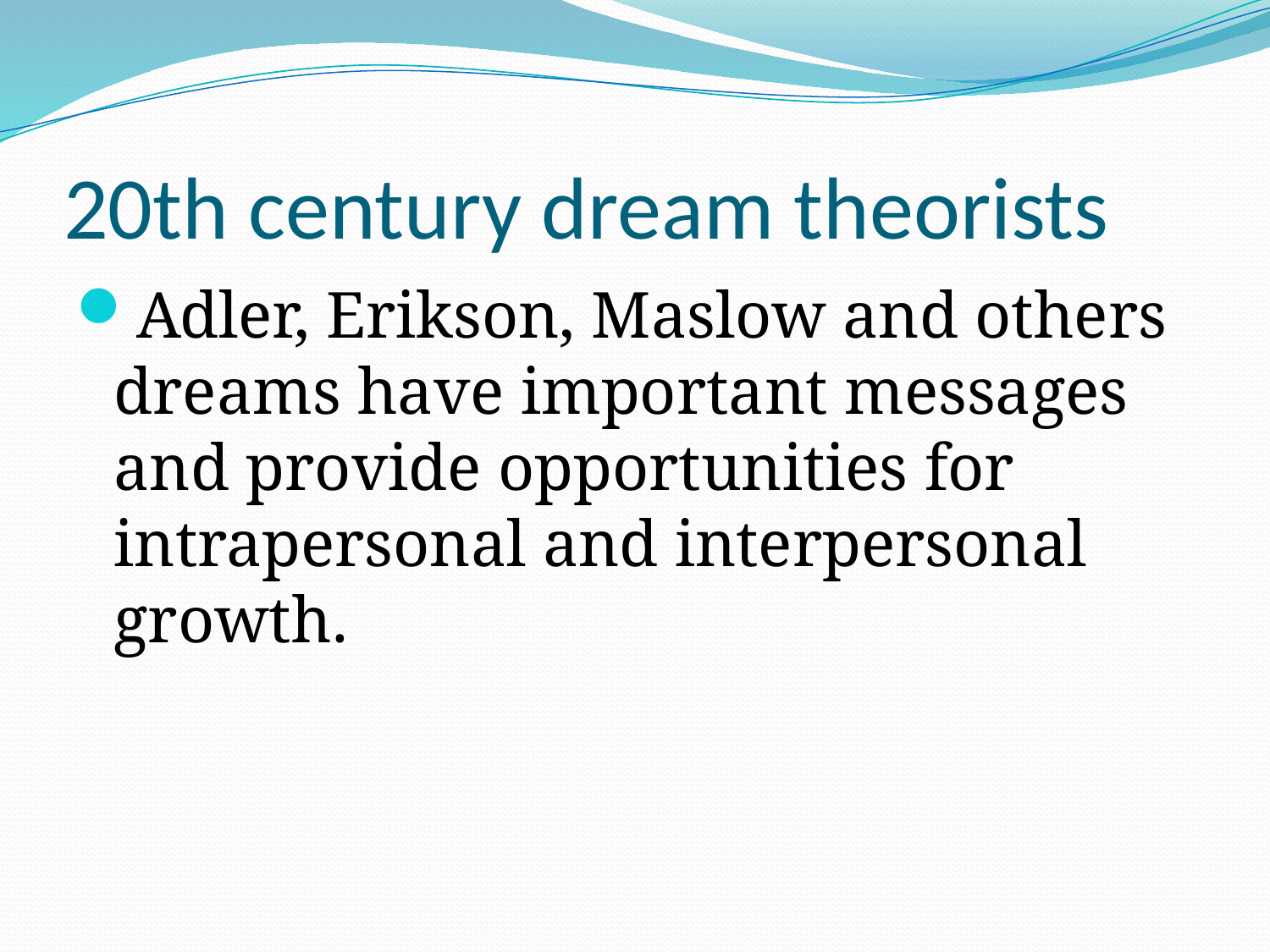

# 20th century dream theorists
Adler, Erikson, Maslow and others dreams have important messages and provide opportunities for intrapersonal and interpersonal growth.